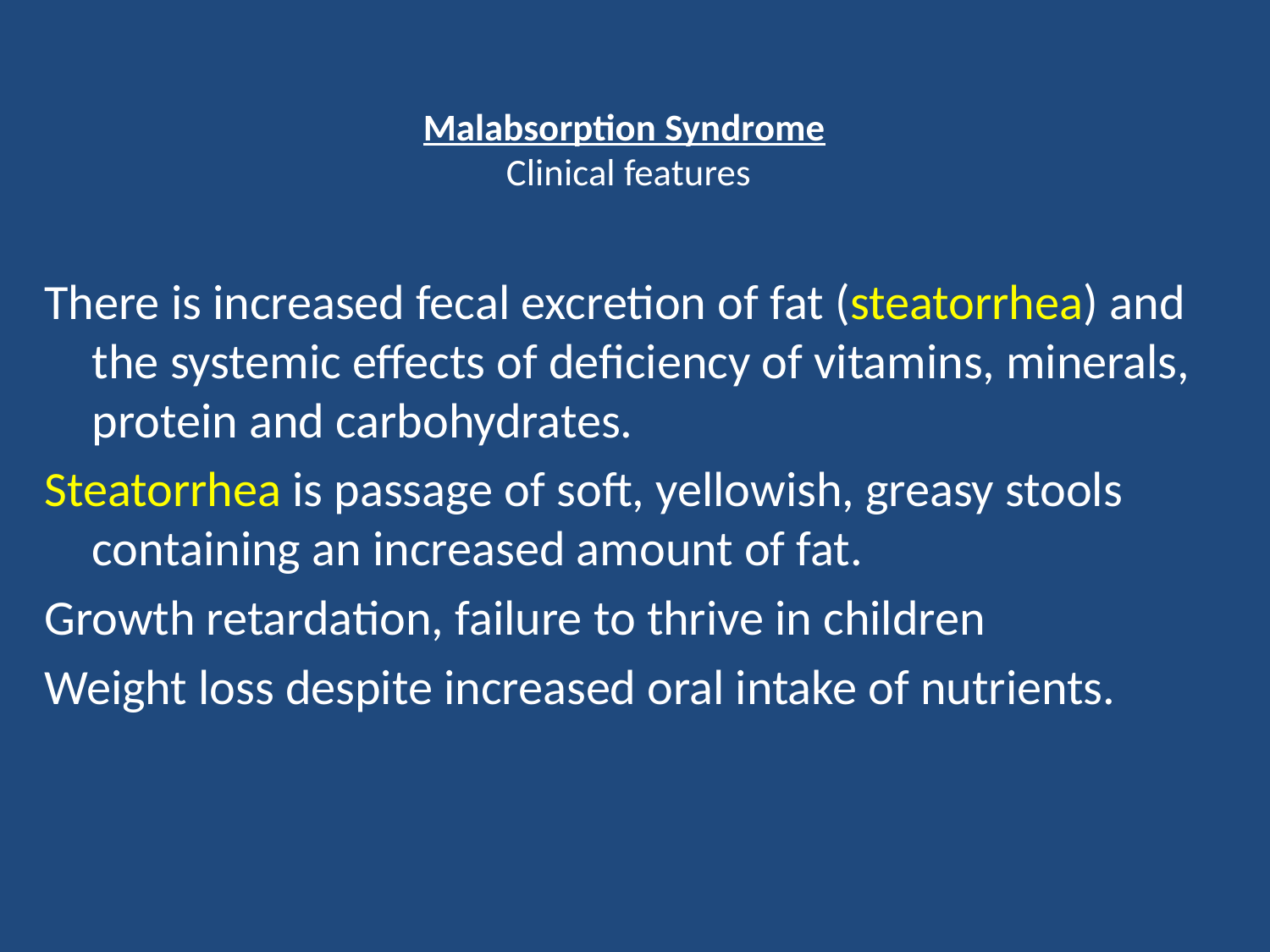

# Malabsorption Syndrome Clinical features
There is increased fecal excretion of fat (steatorrhea) and the systemic effects of deficiency of vitamins, minerals, protein and carbohydrates.
Steatorrhea is passage of soft, yellowish, greasy stools      containing an increased amount of fat.
Growth retardation, failure to thrive in children
Weight loss despite increased oral intake of nutrients.